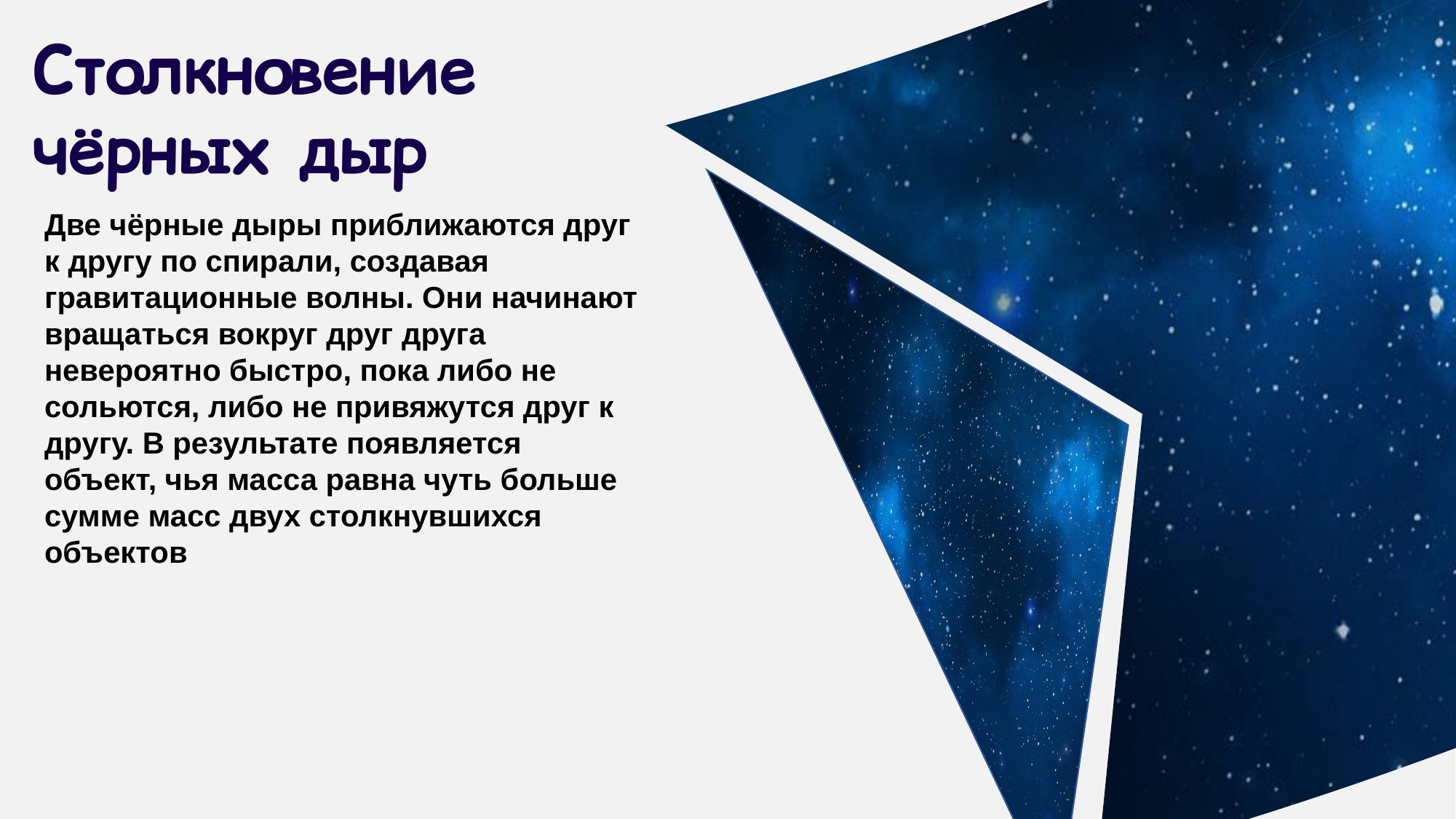

#

Столкновение чёрных дыр
Две чёрные дыры приближаются друг к другу по спирали, создавая  гравитационные волны. Они начинают вращаться вокруг друг друга невероятно быстро, пока либо не сольются, либо не привяжутся друг к другу. В результате появляется объект, чья масса равна чуть больше сумме масс двух столкнувшихся объектов